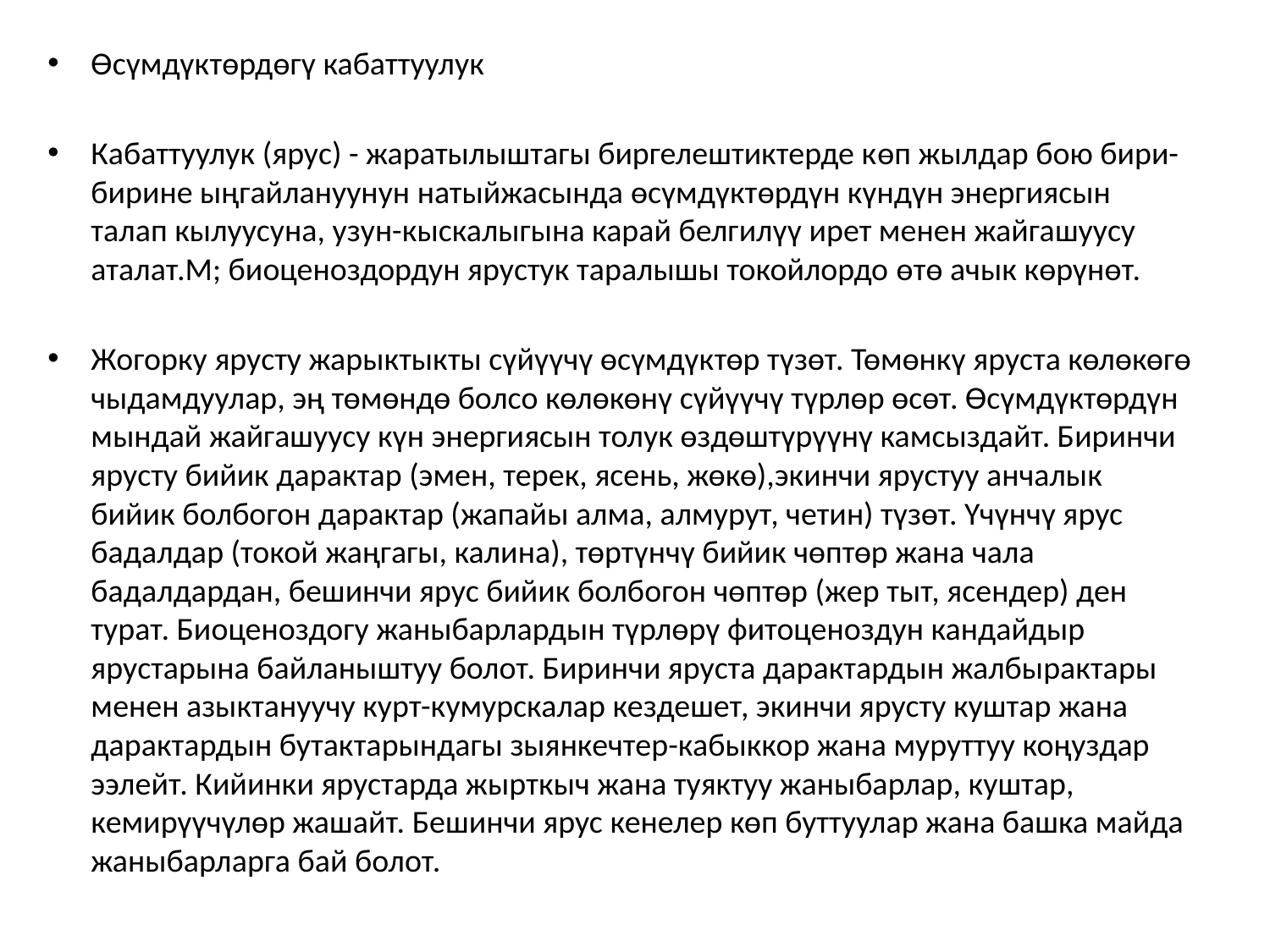

ϴсүмдүктɵрдɵгү кабаттуулук

Кабаттуулук (ярус) - жаратылыштагы биргелештиктерде кɵп жылдар бою бири-бирине ыңгайлануунун натыйжасында ɵсүмдүктɵрдүн күндүн энергиясын талап кылуусуна, узун-кыскалыгына карай белгилүү ирет менен жайгашуусу аталат.М; биоценоздордун ярустук таралышы токойлордо ɵтɵ ачык кɵрүнɵт.

Жогорку ярусту жарыктыкты сүйүүчү өсүмдүктөр түзөт. Төмөнкү яруста көлөкөгө чыдамдуулар, эң төмөндө болсо көлөкөнү сүйүүчү түрлөр өсөт. Өсүмдүктөрдүн мындай жайгашуусу күн энергиясын толук өздөштүрүүнү камсыздайт. Биринчи ярусту бийик дарактар (эмен, терек, ясень, жөкө),экинчи ярустуу анчалык бийик болбогон дарактар (жапайы алма, алмурут, четин) түзөт. Үчүнчү ярус бадалдар (токой жаңгагы, калина), төртүнчү бийик чөптөр жана чала бадалдардан, бешинчи ярус бийик болбогон чөптөр (жер тыт, ясендер) ден турат. Биоценоздогу жаныбарлардын түрлөрү фитоценоздун кандайдыр ярустарына байланыштуу болот. Биринчи яруста дарактардын жалбырактары менен азыктануучу курт-кумурскалар кездешет, экинчи ярусту куштар жана дарактардын бутактарындагы зыянкечтер-кабыккор жана муруттуу коңуздар ээлейт. Кийинки ярустарда жырткыч жана туяктуу жаныбарлар, куштар, кемирүүчүлөр жашайт. Бешинчи ярус кенелер көп буттуулар жана башка майда жаныбарларга бай болот.